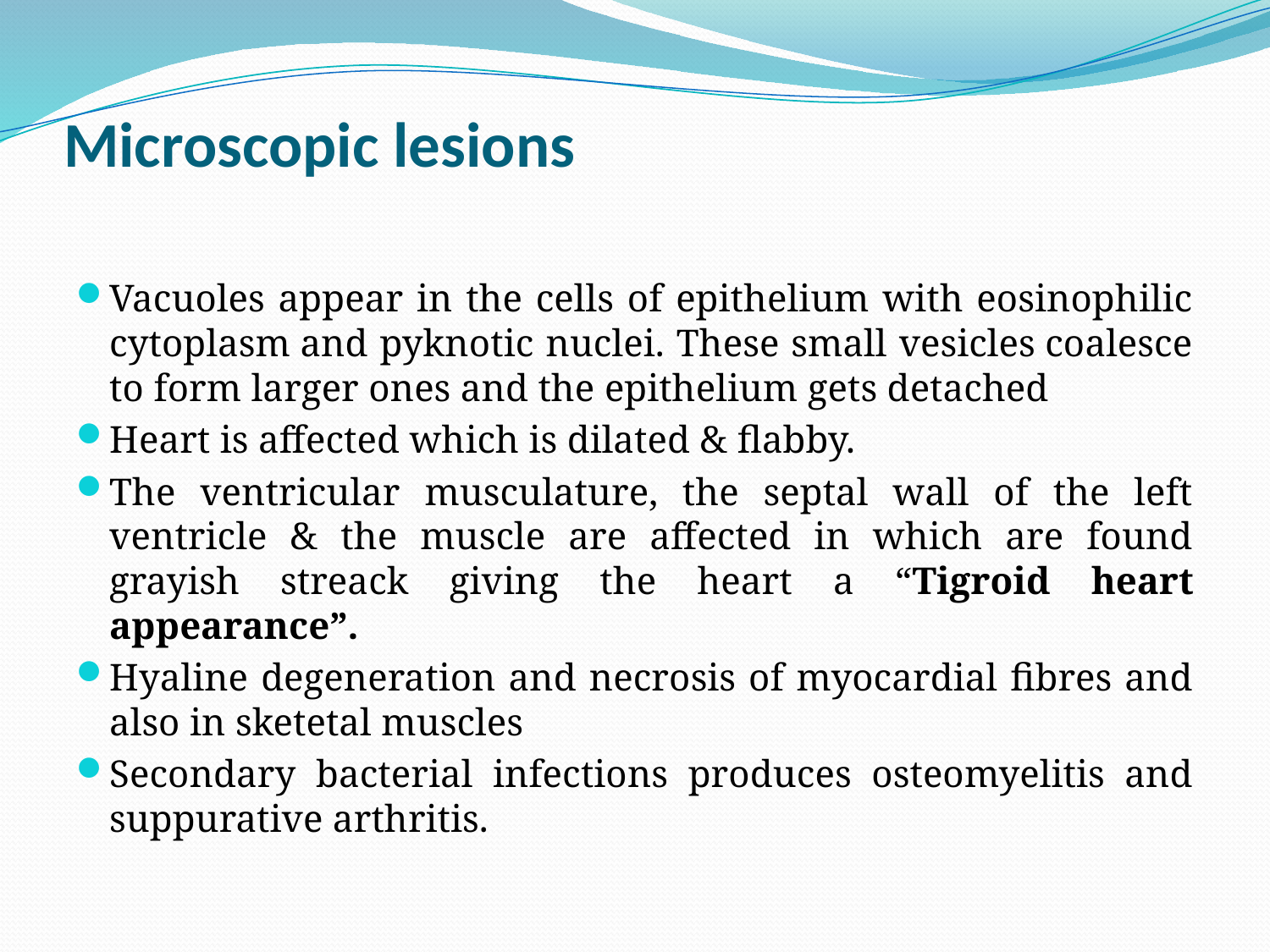

# Microscopic lesions
Vacuoles appear in the cells of epithelium with eosinophilic cytoplasm and pyknotic nuclei. These small vesicles coalesce to form larger ones and the epithelium gets detached
Heart is affected which is dilated & flabby.
The ventricular musculature, the septal wall of the left ventricle & the muscle are affected in which are found grayish streack giving the heart a “Tigroid heart appearance”.
Hyaline degeneration and necrosis of myocardial fibres and also in sketetal muscles
Secondary bacterial infections produces osteomyelitis and suppurative arthritis.